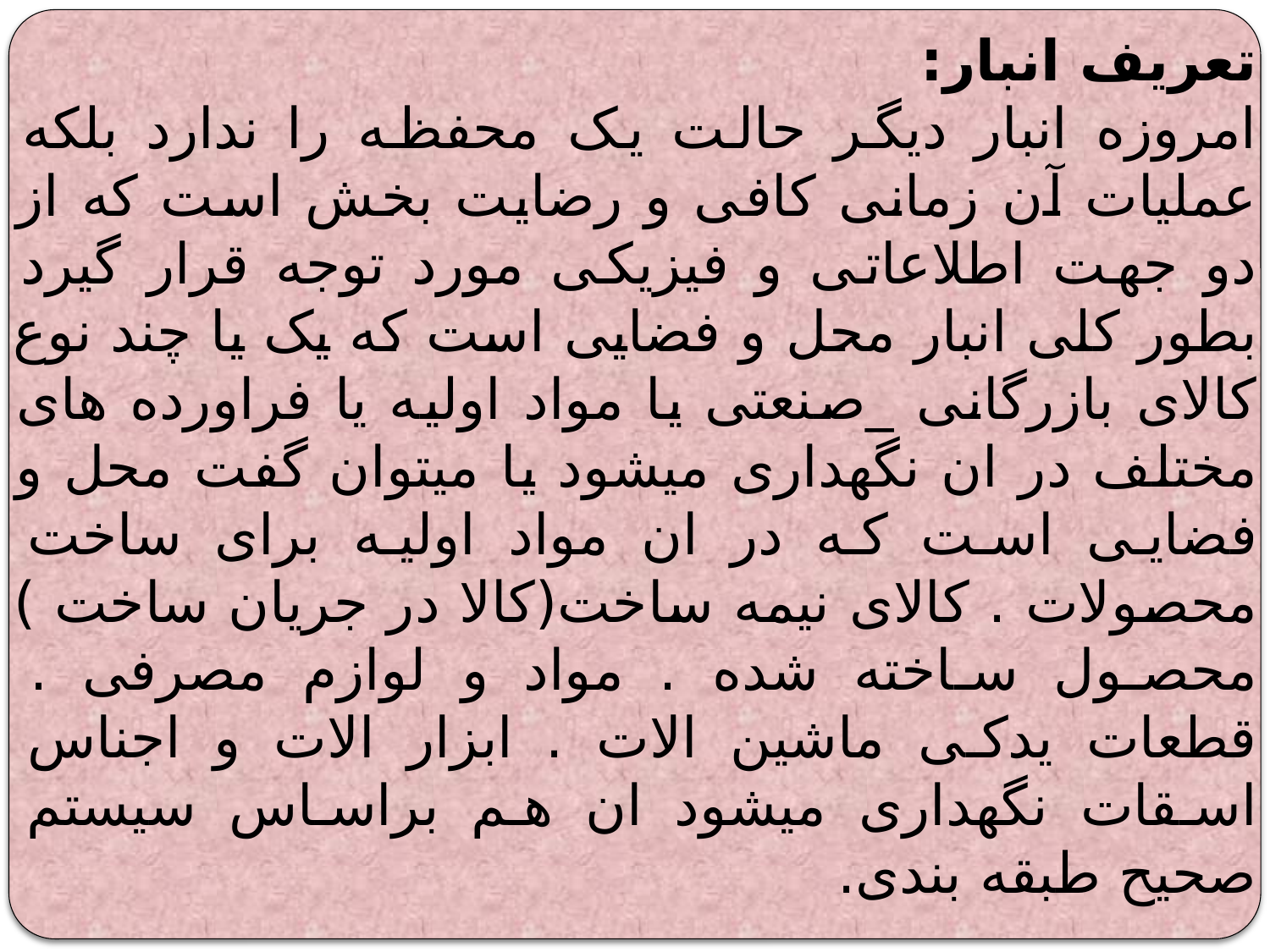

تعریف انبار:
امروزه انبار دیگر حالت یک محفظه را ندارد بلکه عملیات آن زمانی کافی و رضایت بخش است که از دو جهت اطلاعاتی و فیزیکی مورد توجه قرار گیرد بطور کلی انبار محل و فضایی است که یک یا چند نوع کالای بازرگانی _صنعتی یا مواد اولیه یا فراورده های مختلف در ان نگهداری میشود یا میتوان گفت محل و فضایی است که در ان مواد اولیه برای ساخت محصولات . کالای نیمه ساخت(کالا در جریان ساخت ) محصول ساخته شده . مواد و لوازم مصرفی . قطعات یدکی ماشین الات . ابزار الات و اجناس اسقات نگهداری میشود ان هم براساس سیستم صحیح طبقه بندی.